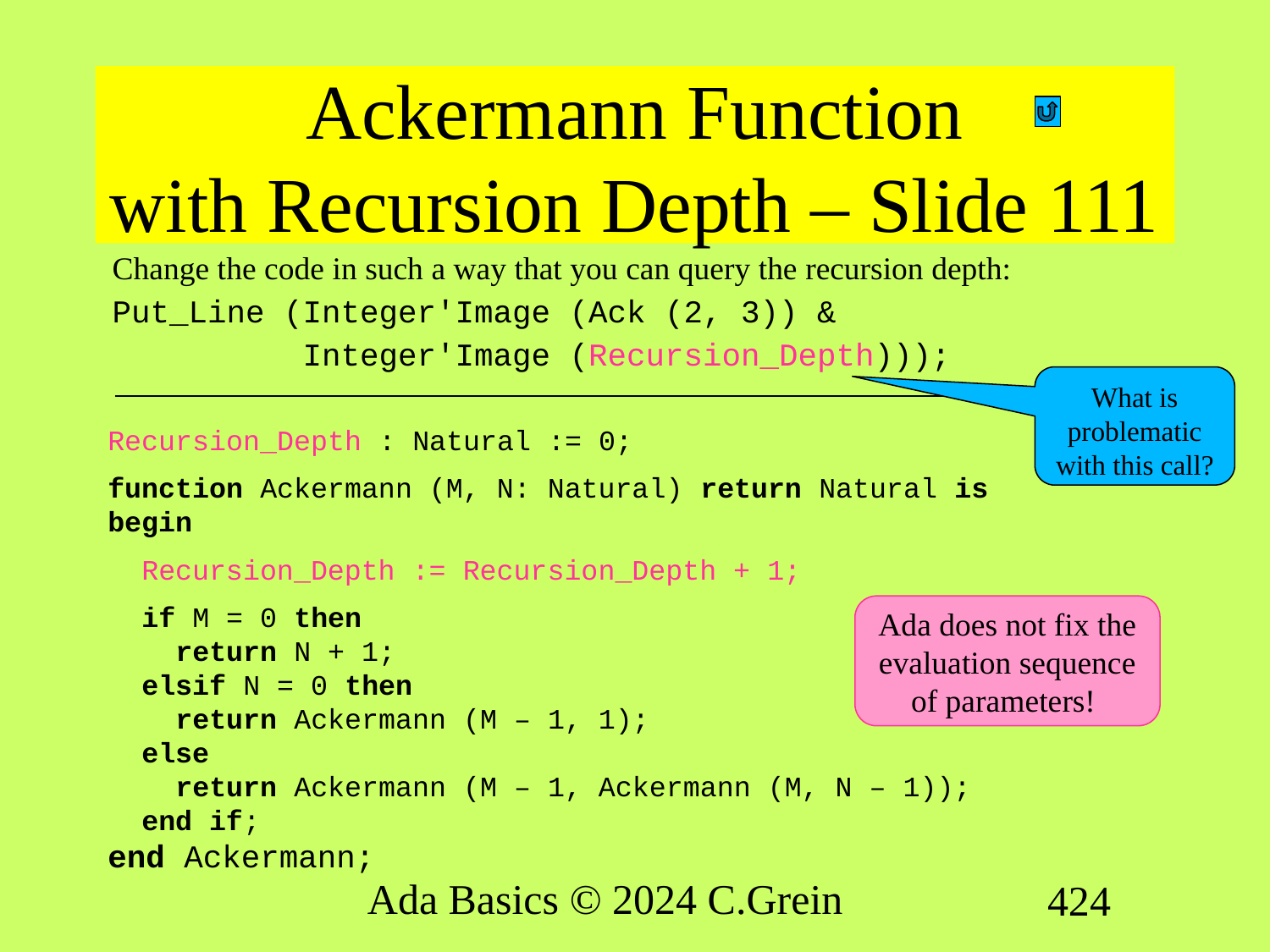

# Ackermann Function with Recursion Depth – Slide 111

Change the code in such a way that you can query the recursion depth:
Put_Line (Integer'Image (Ack (2, 3)) &
          Integer'Image (Recursion_Depth)));

Recursion_Depth : Natural := 0;
function Ackermann (M, N: Natural) return Natural is
begin
  Recursion_Depth := Recursion_Depth + 1;
  if M = 0 then
    return N + 1;
  elsif N = 0 then
    return Ackermann (M – 1, 1);
  else
    return Ackermann (M – 1, Ackermann (M, N – 1));
  end if;
end Ackermann;
What is problematic with this call?
Ada does not fix the evaluation sequence of parameters!
Ada Basics © 2024 C.Grein
424